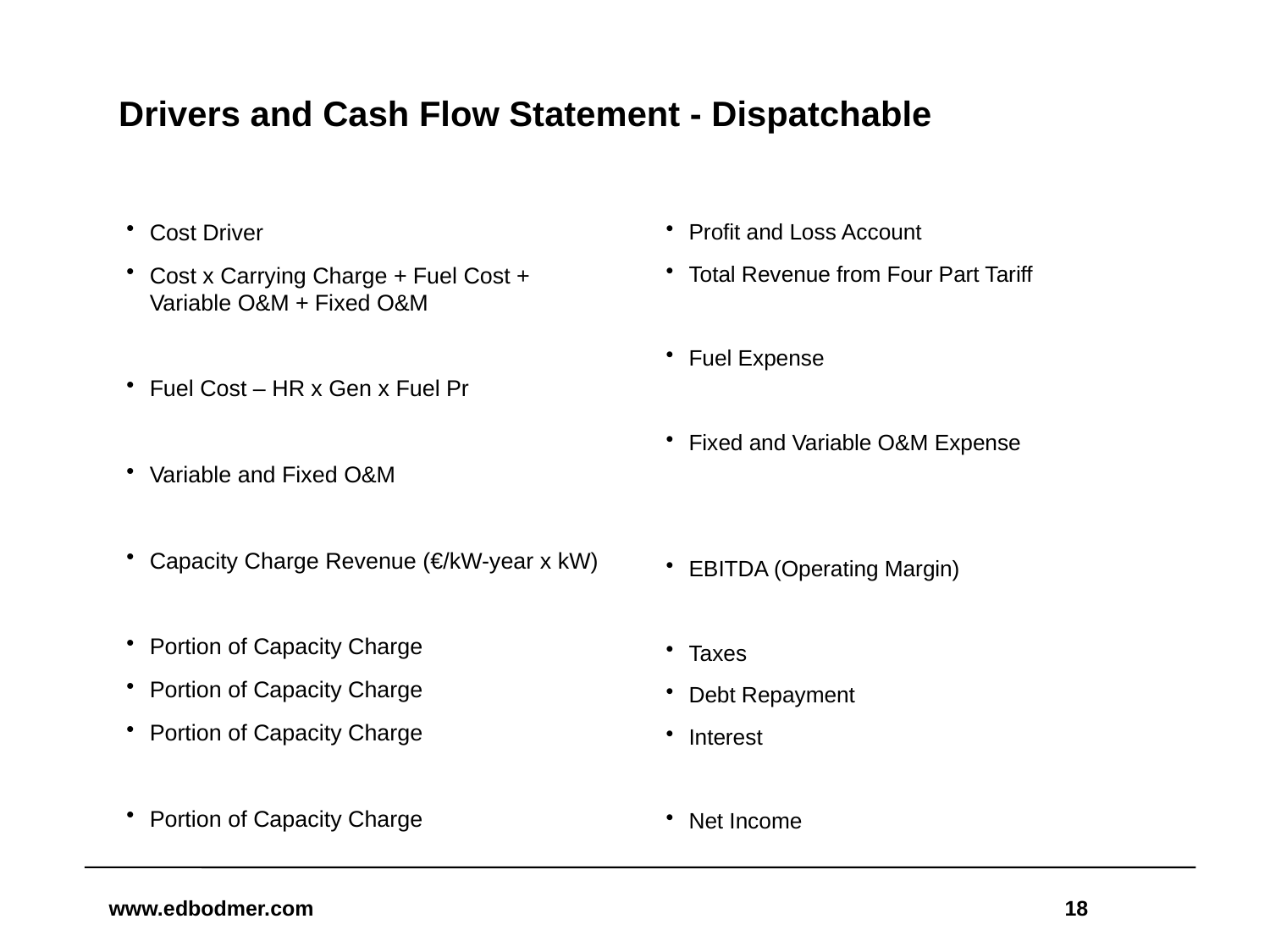

# Drivers and Cash Flow Statement - Dispatchable
Cost Driver
Cost x Carrying Charge + Fuel Cost + Variable O&M + Fixed O&M

Fuel Cost – HR x Gen x Fuel Pr

Variable and Fixed O&M

Capacity Charge Revenue (€/kW-year x kW)

Portion of Capacity Charge
Portion of Capacity Charge
Portion of Capacity Charge

Portion of Capacity Charge
Profit and Loss Account
Total Revenue from Four Part Tariff

Fuel Expense

Fixed and Variable O&M Expense

EBITDA (Operating Margin)

Taxes
Debt Repayment
Interest

Net Income